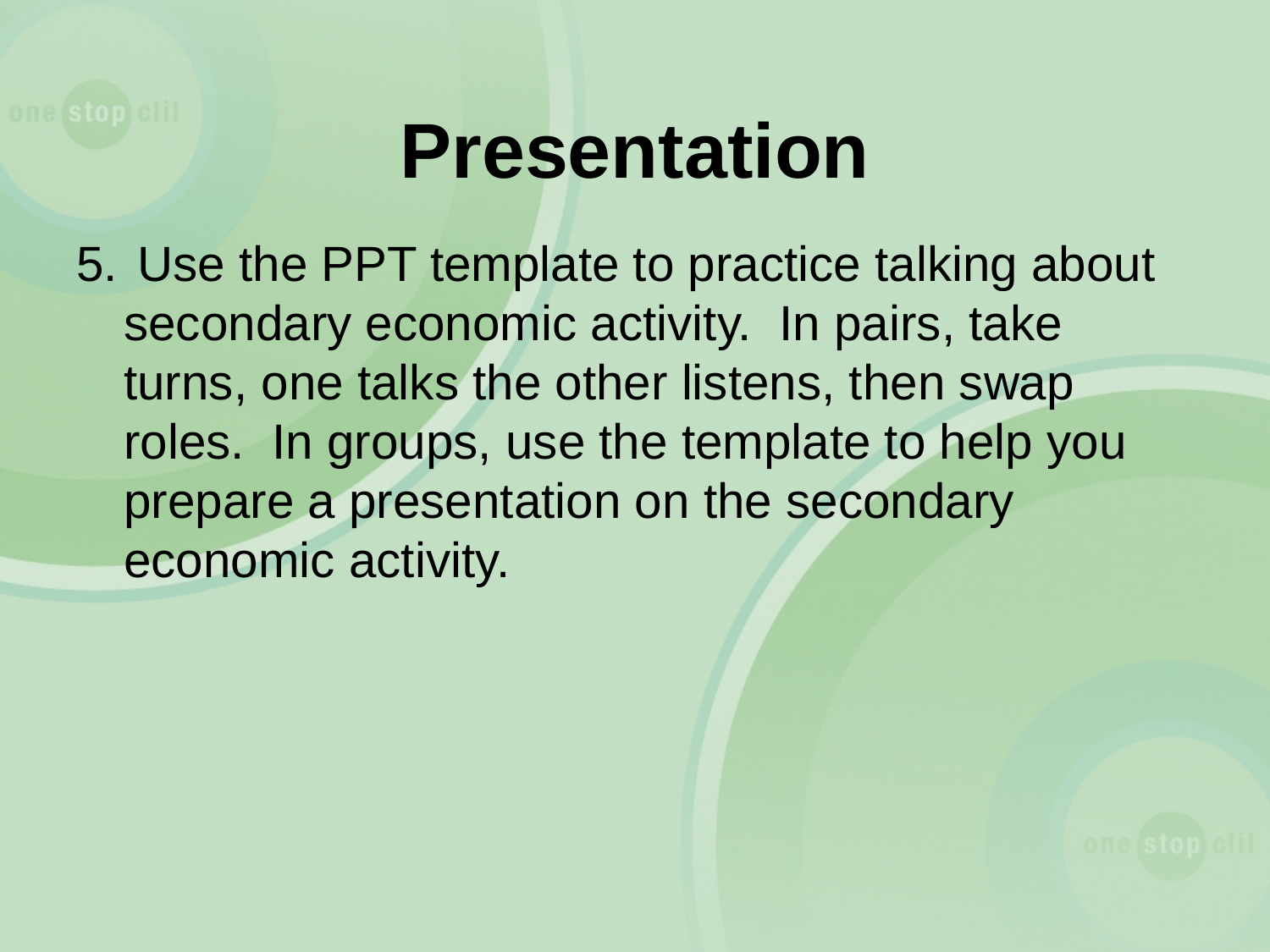

# Presentation
5.	 Use the PPT template to practice talking about secondary economic activity.  In pairs, take turns, one talks the other listens, then swap roles.  In groups, use the template to help you prepare a presentation on the secondary economic activity.